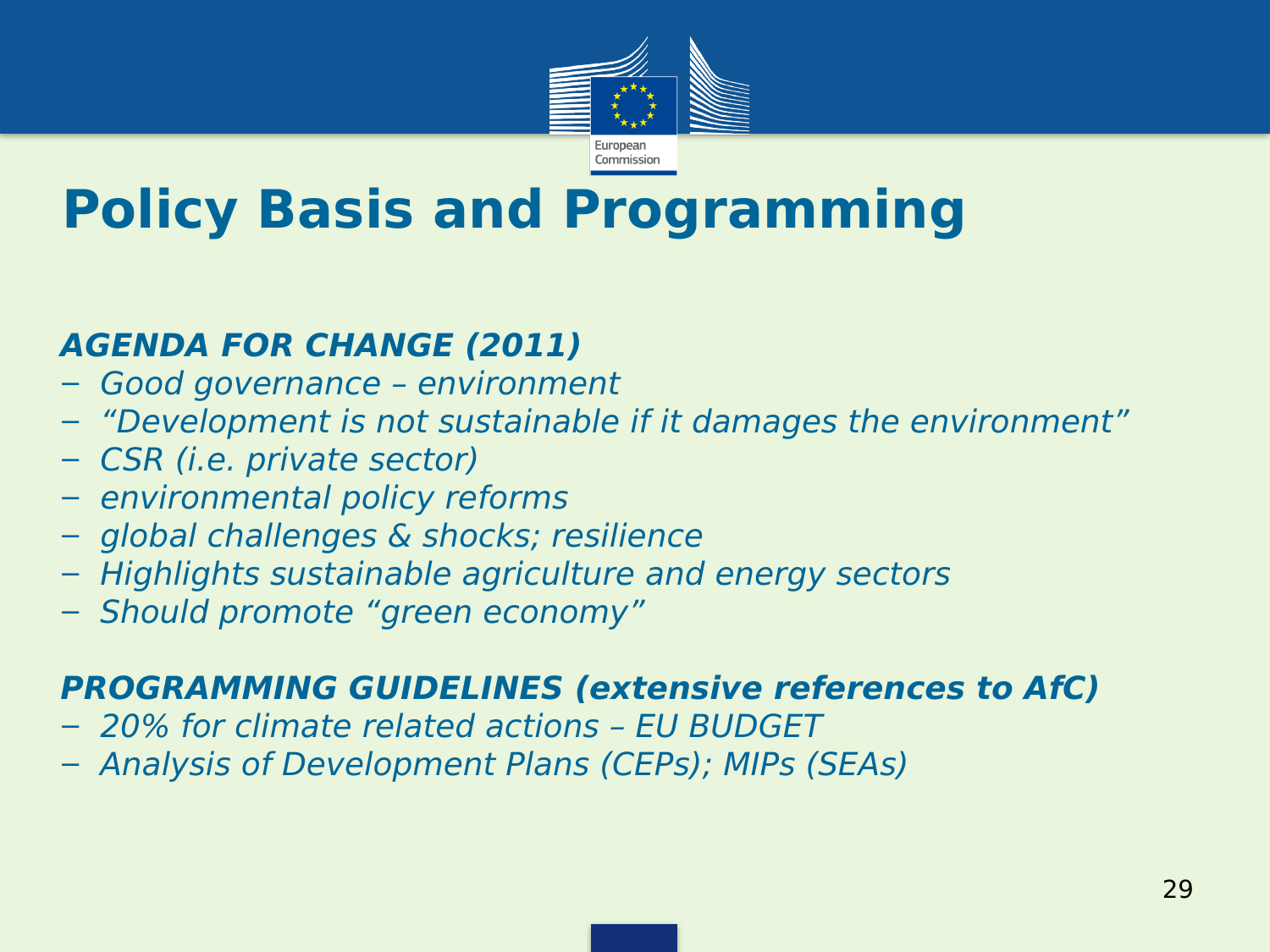

Policy Basis and Programming
AGENDA FOR CHANGE (2011)
Good governance – environment
“Development is not sustainable if it damages the environment”
CSR (i.e. private sector)
environmental policy reforms
global challenges & shocks; resilience
Highlights sustainable agriculture and energy sectors
Should promote “green economy”

PROGRAMMING GUIDELINES (extensive references to AfC)
20% for climate related actions – EU BUDGET
Analysis of Development Plans (CEPs); MIPs (SEAs)
29